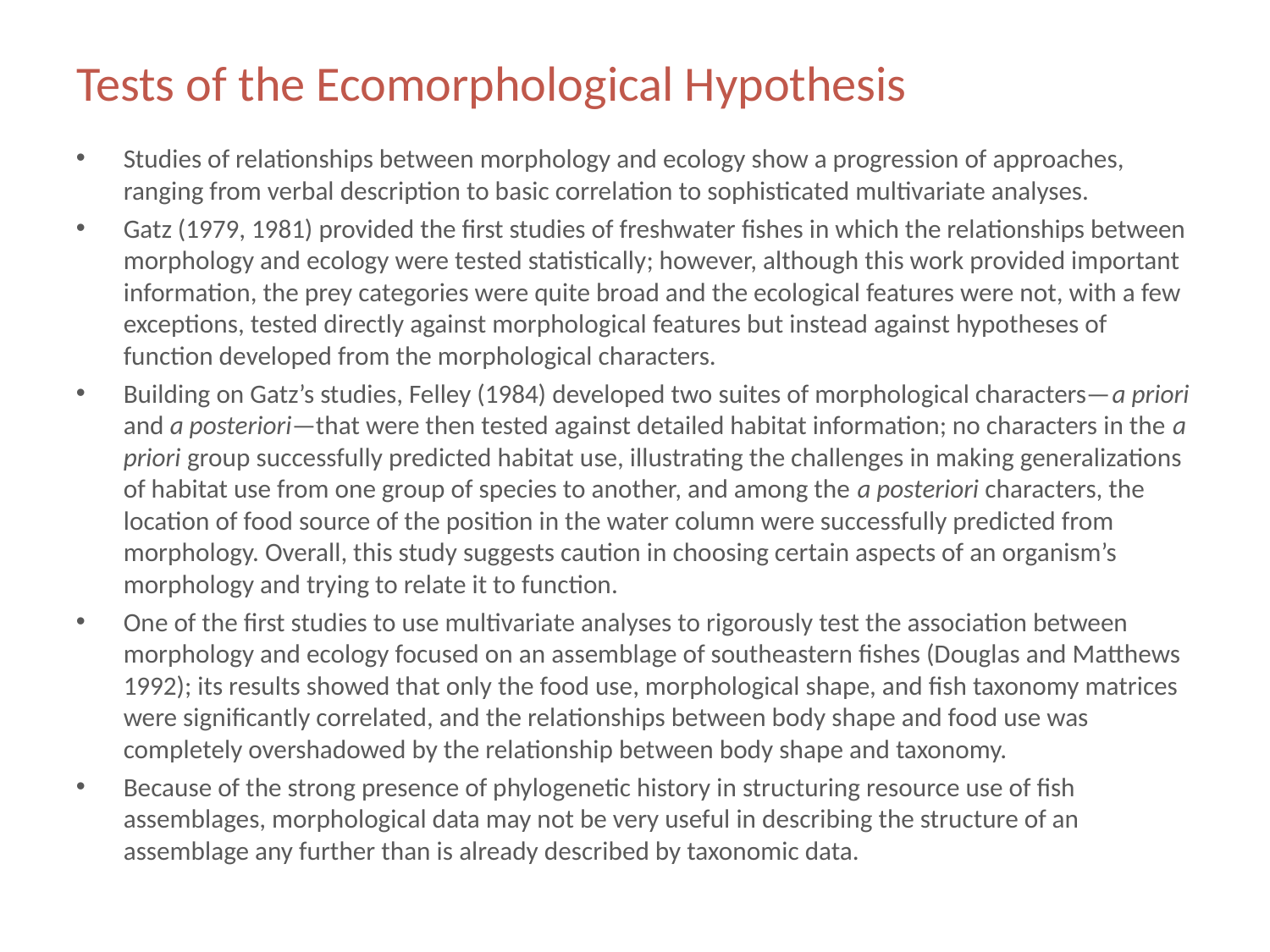

# Tests of the Ecomorphological Hypothesis
Studies of relationships between morphology and ecology show a progression of approaches, ranging from verbal description to basic correlation to sophisticated multivariate analyses.
Gatz (1979, 1981) provided the first studies of freshwater fishes in which the relationships between morphology and ecology were tested statistically; however, although this work provided important information, the prey categories were quite broad and the ecological features were not, with a few exceptions, tested directly against morphological features but instead against hypotheses of function developed from the morphological characters.
Building on Gatz’s studies, Felley (1984) developed two suites of morphological characters—a priori and a posteriori—that were then tested against detailed habitat information; no characters in the a priori group successfully predicted habitat use, illustrating the challenges in making generalizations of habitat use from one group of species to another, and among the a posteriori characters, the location of food source of the position in the water column were successfully predicted from morphology. Overall, this study suggests caution in choosing certain aspects of an organism’s morphology and trying to relate it to function.
One of the first studies to use multivariate analyses to rigorously test the association between morphology and ecology focused on an assemblage of southeastern fishes (Douglas and Matthews 1992); its results showed that only the food use, morphological shape, and fish taxonomy matrices were significantly correlated, and the relationships between body shape and food use was completely overshadowed by the relationship between body shape and taxonomy.
Because of the strong presence of phylogenetic history in structuring resource use of fish assemblages, morphological data may not be very useful in describing the structure of an assemblage any further than is already described by taxonomic data.